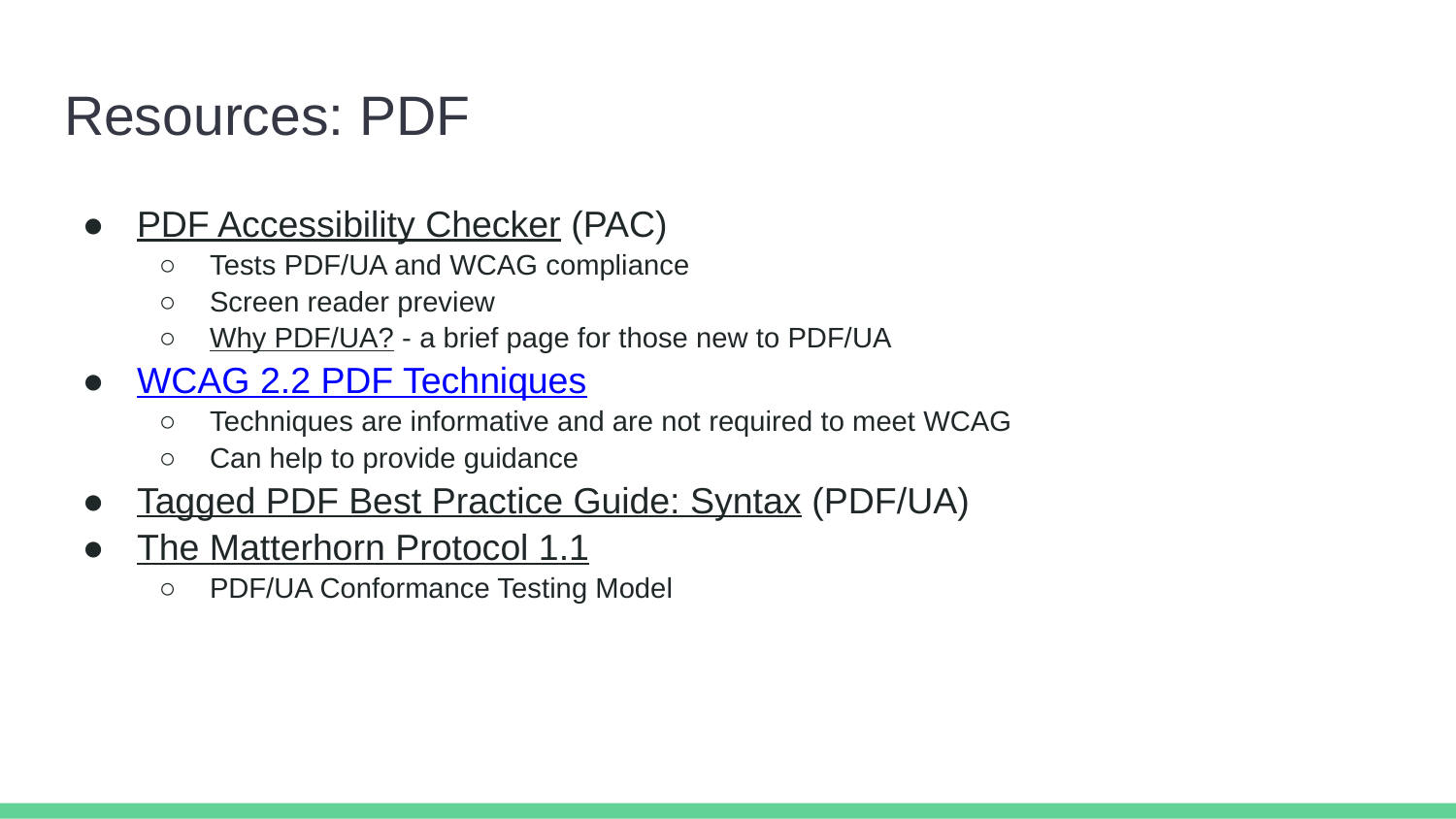

# Resources: PDF
PDF Accessibility Checker (PAC)
Tests PDF/UA and WCAG compliance
Screen reader preview
Why PDF/UA? - a brief page for those new to PDF/UA
WCAG 2.2 PDF Techniques
Techniques are informative and are not required to meet WCAG
Can help to provide guidance
Tagged PDF Best Practice Guide: Syntax (PDF/UA)
The Matterhorn Protocol 1.1
PDF/UA Conformance Testing Model